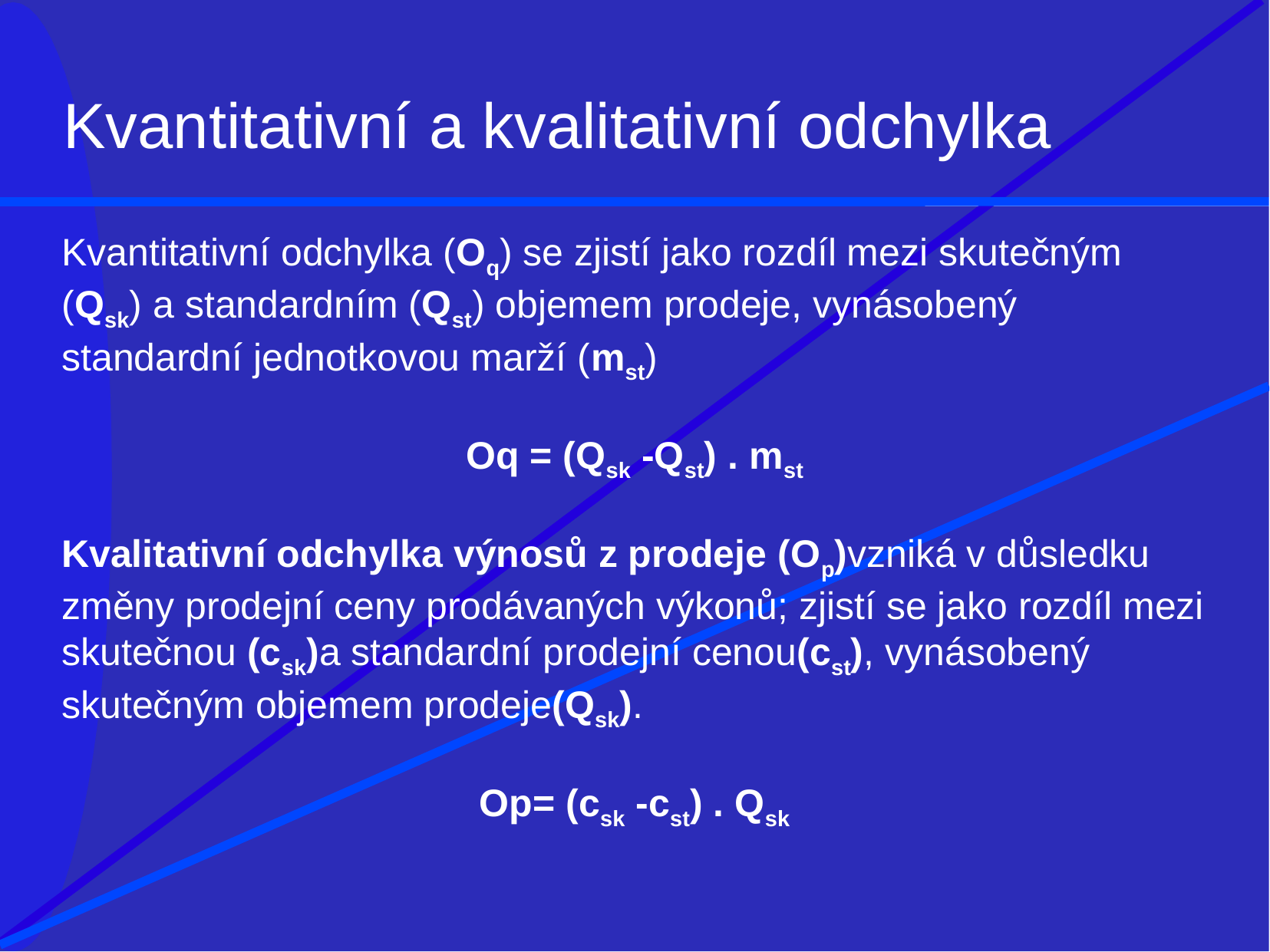

# Kvantitativní a kvalitativní odchylka
Kvantitativní odchylka (Oq) se zjistí jako rozdíl mezi skutečným (Qsk) a standardním (Qst) objemem prodeje, vynásobený standardní jednotkovou marží (mst)

Oq = (Qsk -Qst) . mst

Kvalitativní odchylka výnosů z prodeje (Op)vzniká v důsledku změny prodejní ceny prodávaných výkonů; zjistí se jako rozdíl mezi skutečnou (csk)a standardní prodejní cenou(cst), vynásobený skutečným objemem prodeje(Qsk).

Op= (csk -cst) . Qsk